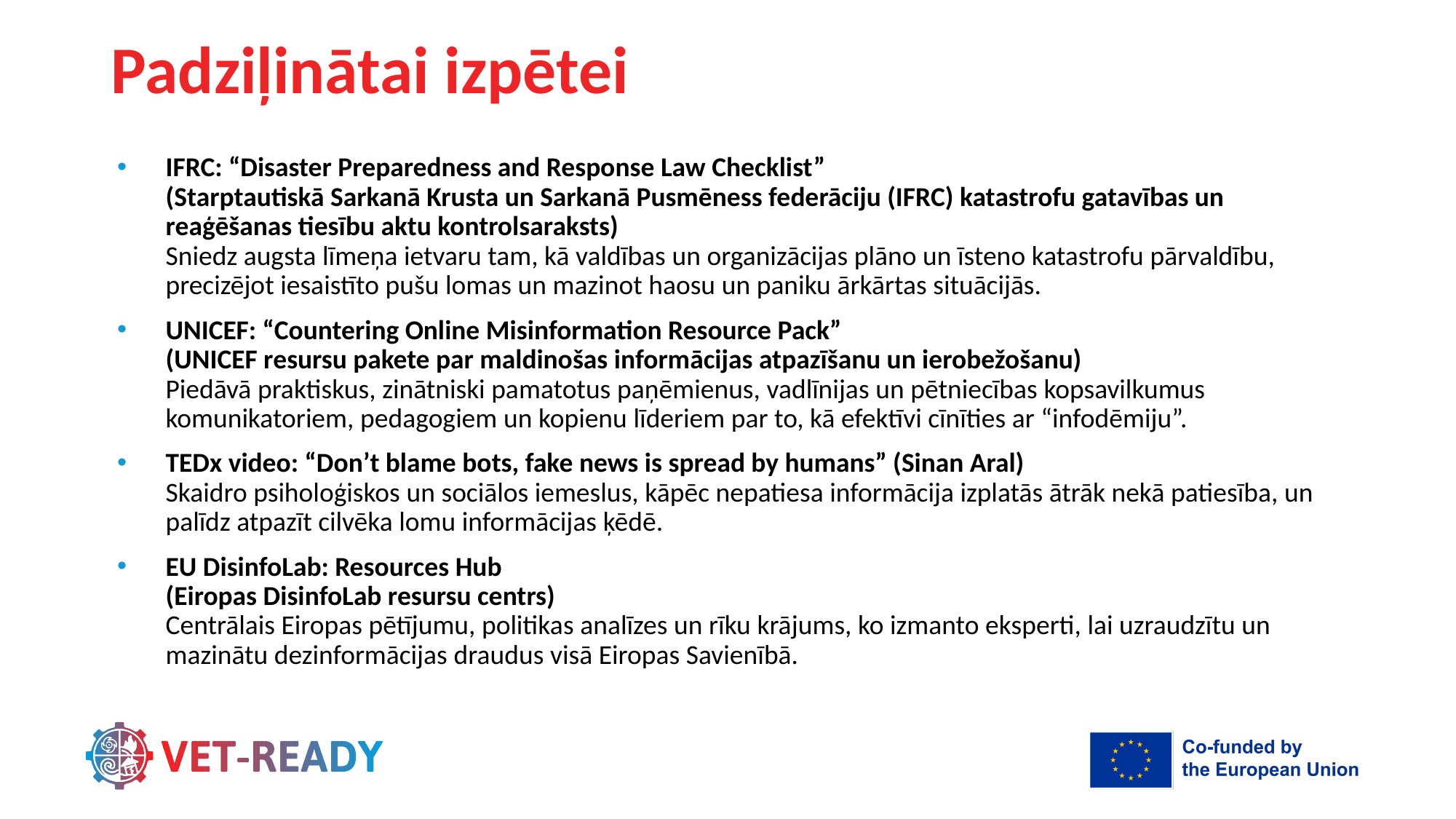

# Padziļinātai izpētei
IFRC: “Disaster Preparedness and Response Law Checklist”
(Starptautiskā Sarkanā Krusta un Sarkanā Pusmēness federāciju (IFRC) katastrofu gatavības un reaģēšanas tiesību aktu kontrolsaraksts)
Sniedz augsta līmeņa ietvaru tam, kā valdības un organizācijas plāno un īsteno katastrofu pārvaldību, precizējot iesaistīto pušu lomas un mazinot haosu un paniku ārkārtas situācijās.
UNICEF: “Countering Online Misinformation Resource Pack”
(UNICEF resursu pakete par maldinošas informācijas atpazīšanu un ierobežošanu)
Piedāvā praktiskus, zinātniski pamatotus paņēmienus, vadlīnijas un pētniecības kopsavilkumus komunikatoriem, pedagogiem un kopienu līderiem par to, kā efektīvi cīnīties ar “infodēmiju”.
TEDx video: “Don’t blame bots, fake news is spread by humans” (Sinan Aral)
Skaidro psiholoģiskos un sociālos iemeslus, kāpēc nepatiesa informācija izplatās ātrāk nekā patiesība, un palīdz atpazīt cilvēka lomu informācijas ķēdē.
EU DisinfoLab: Resources Hub
(Eiropas DisinfoLab resursu centrs)
Centrālais Eiropas pētījumu, politikas analīzes un rīku krājums, ko izmanto eksperti, lai uzraudzītu un mazinātu dezinformācijas draudus visā Eiropas Savienībā.